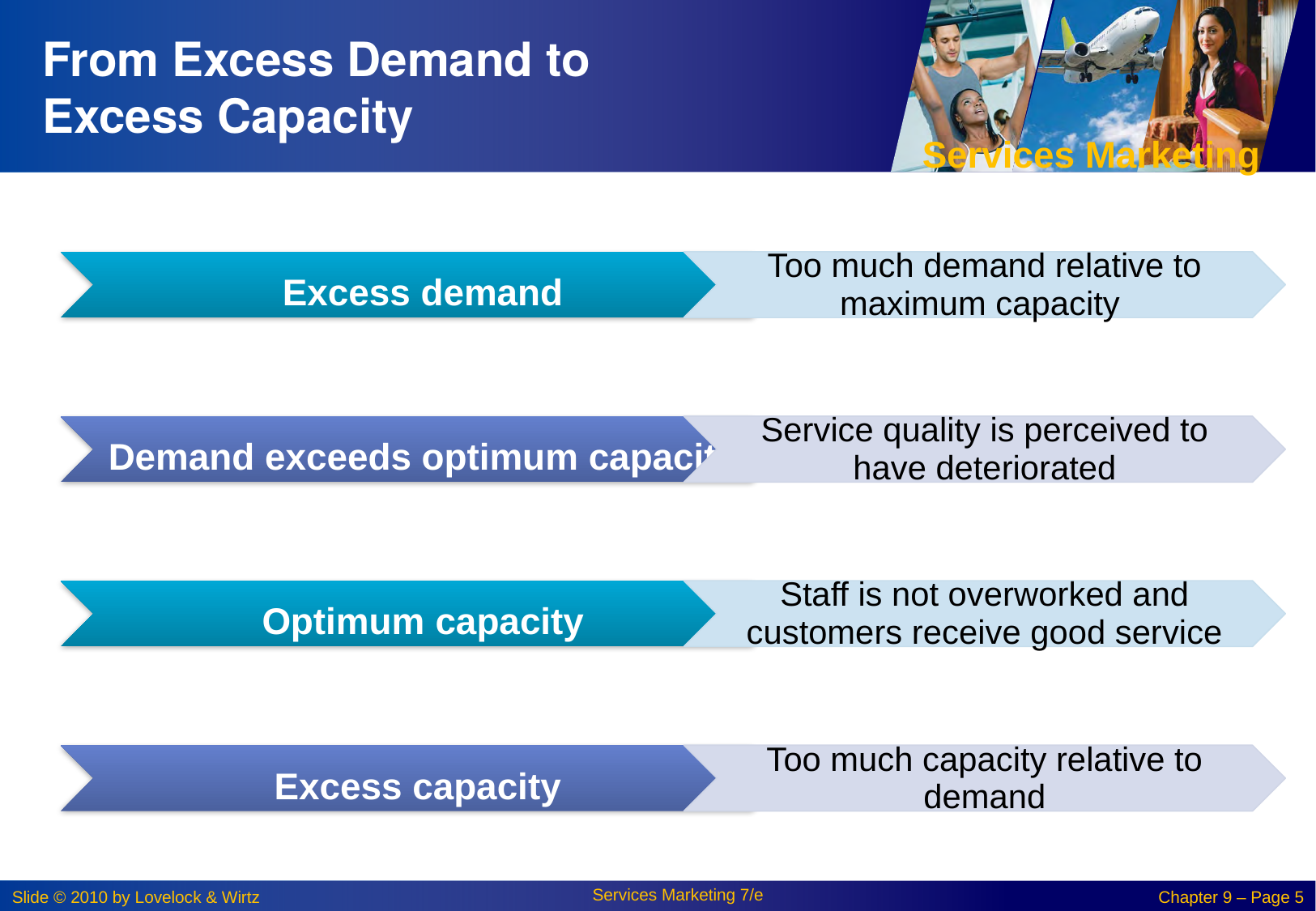

# From Excess Demand to Excess Capacity
Excess demand
Too much demand relative to maximum capacity
Demand exceeds optimum capacity
Optimum capacity
Staff is not overworked and customers receive good service
Excess capacity
Too much capacity relative to demand